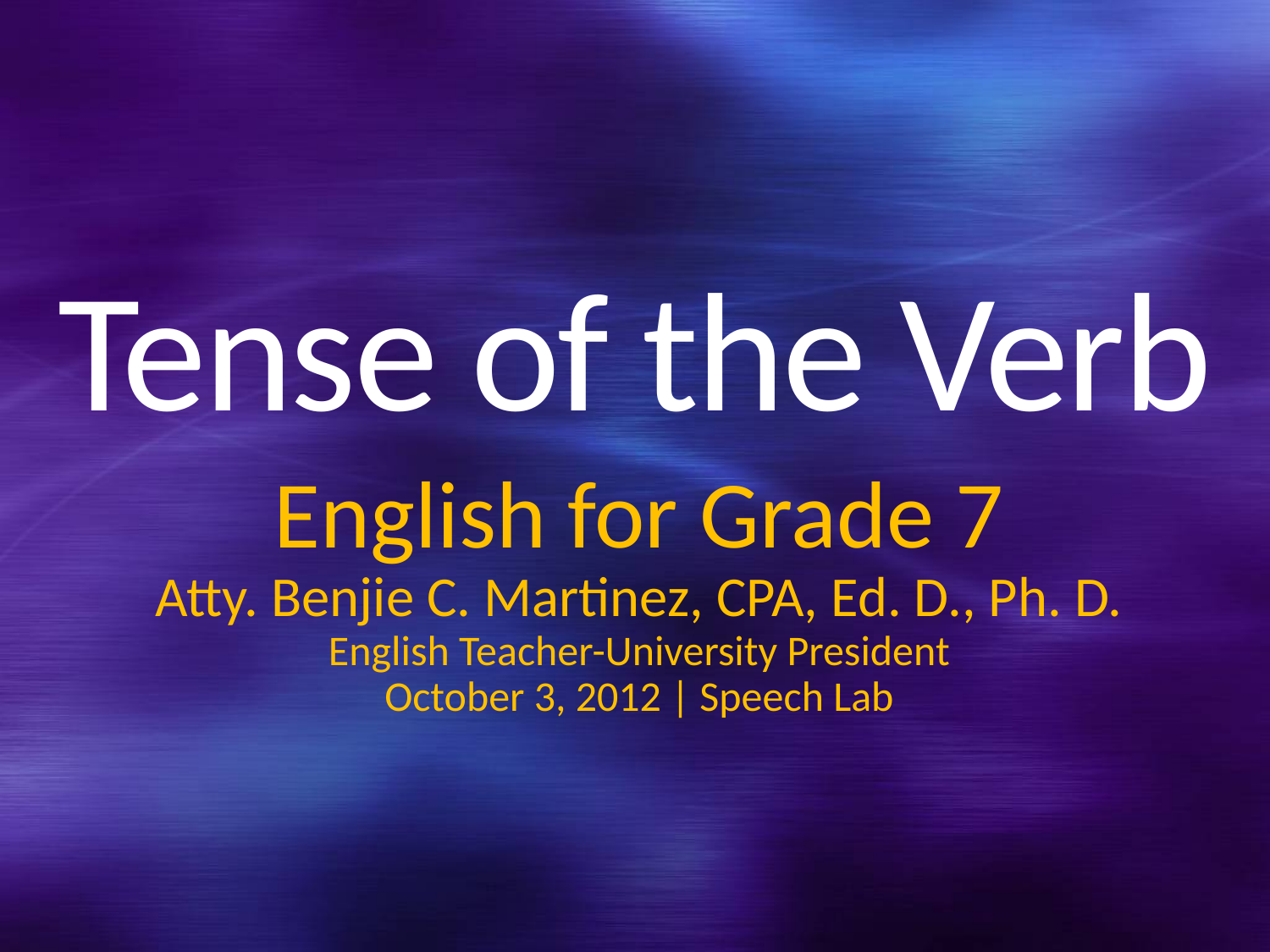

# Tense of the Verb
English for Grade 7
Atty. Benjie C. Martinez, CPA, Ed. D., Ph. D.
English Teacher-University President
October 3, 2012 | Speech Lab